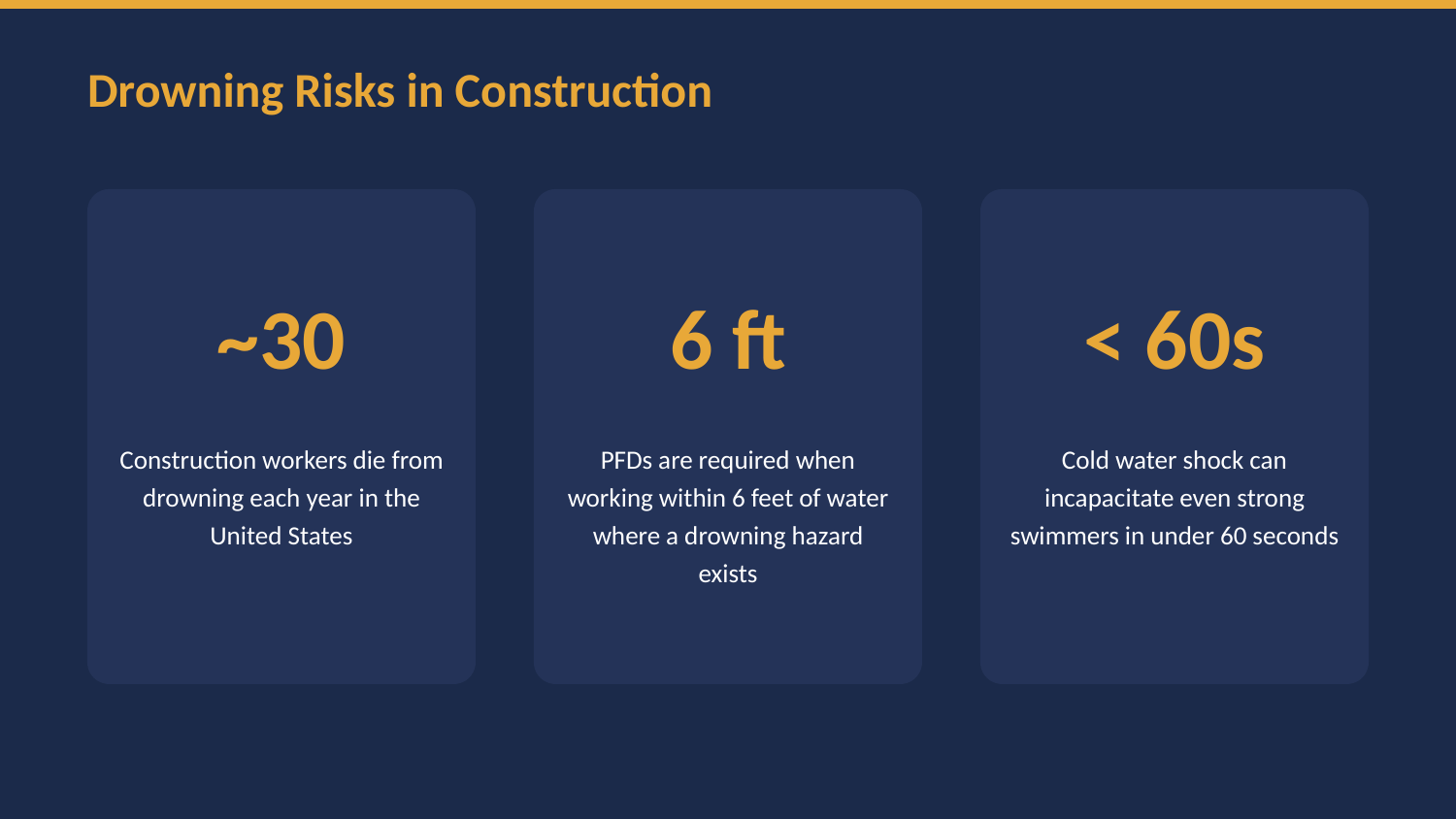

Drowning Risks in Construction

~30
6 ft
< 60s
Construction workers die from drowning each year in the United States
PFDs are required when working within 6 feet of water where a drowning hazard exists
Cold water shock can incapacitate even strong swimmers in under 60 seconds